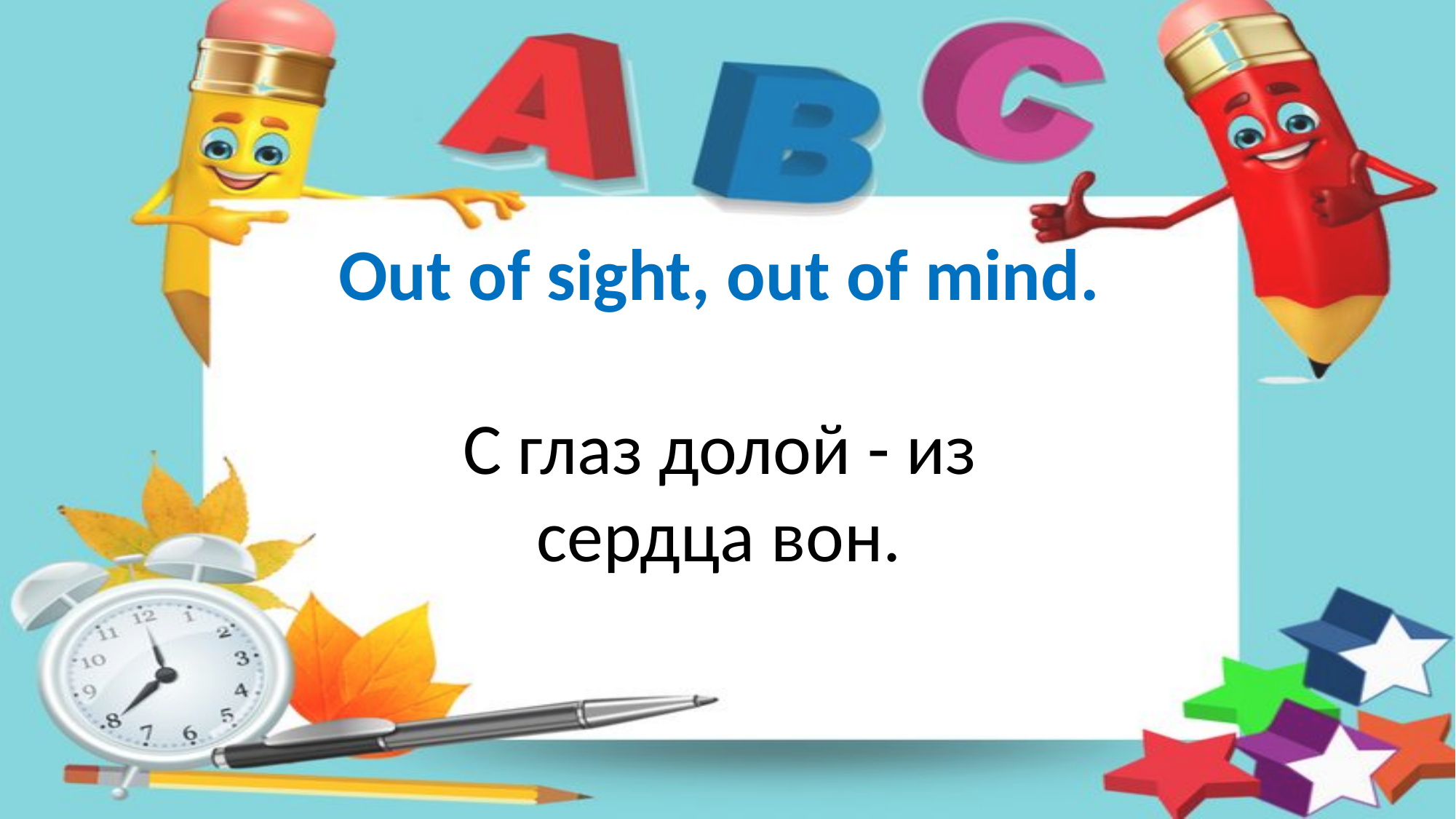

Out of sight, out of mind.

С глаз долой - из
сердца вон.